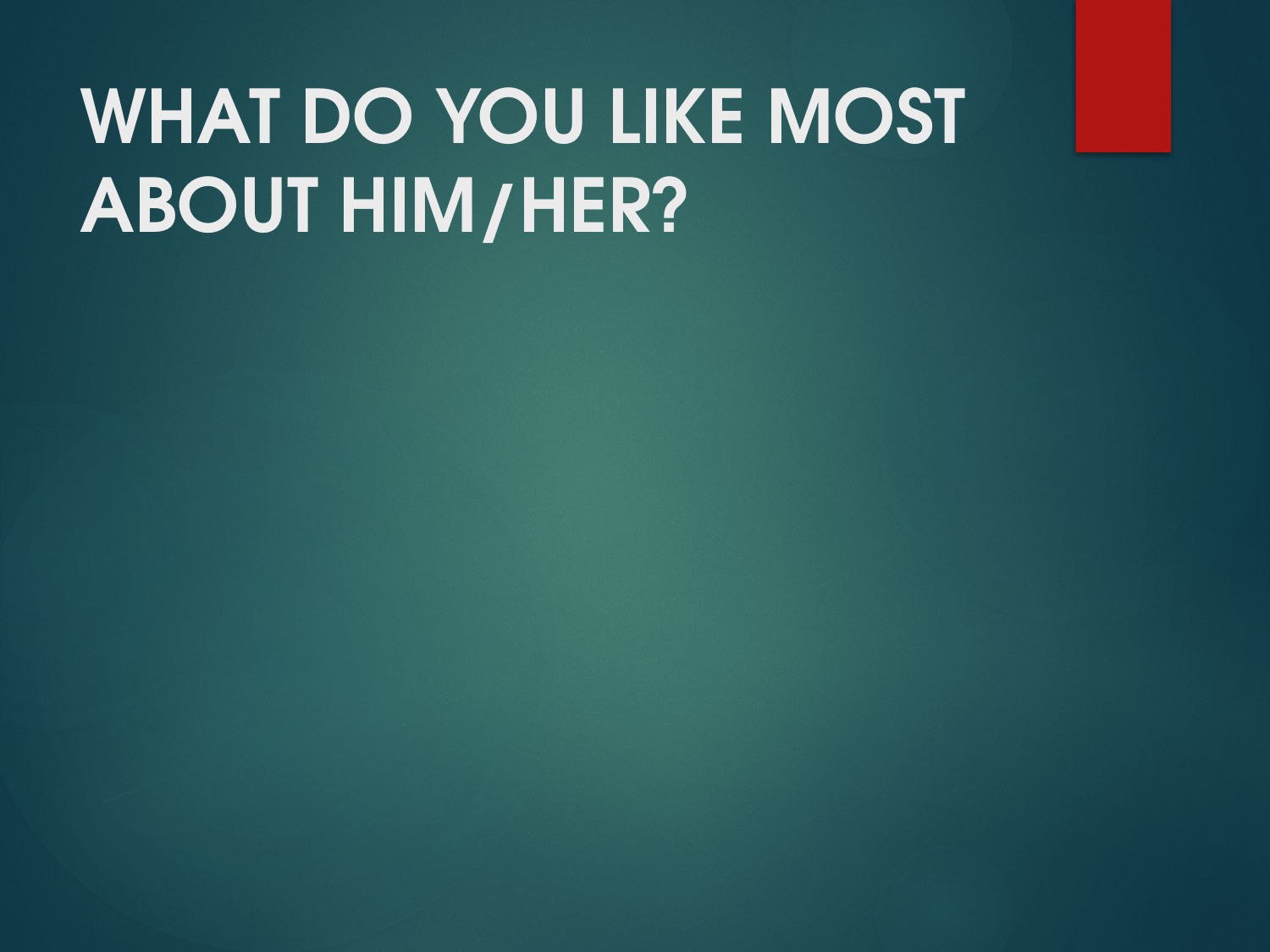

# WHAT DO YOU LIKE MOST ABOUT HIM/HER?